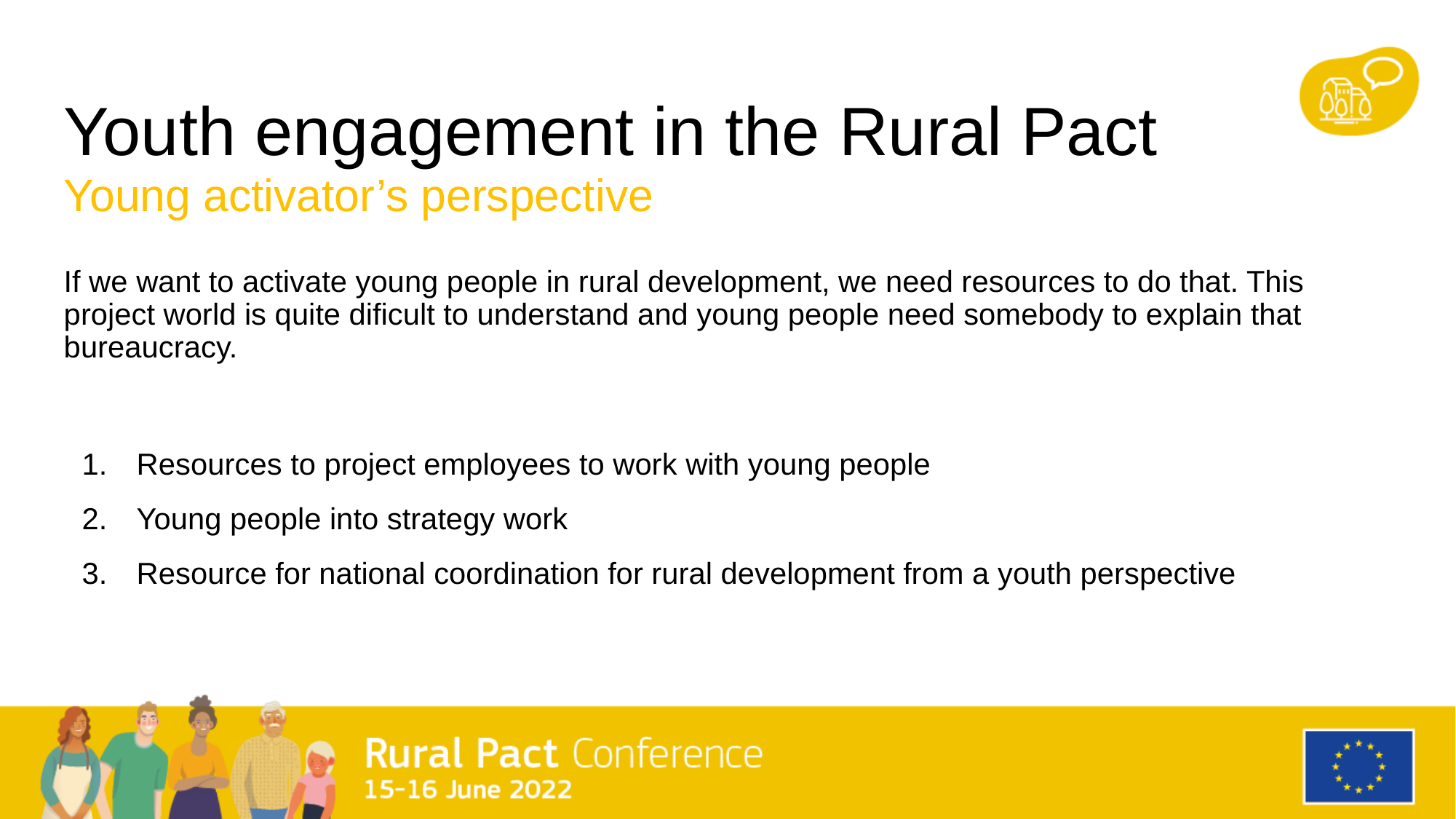

# Youth engagement in the Rural Pact
Young activator’s perspective
If we want to activate young people in rural development, we need resources to do that. This project world is quite dificult to understand and young people need somebody to explain that bureaucracy.
Resources to project employees to work with young people
Young people into strategy work
Resource for national coordination for rural development from a youth perspective